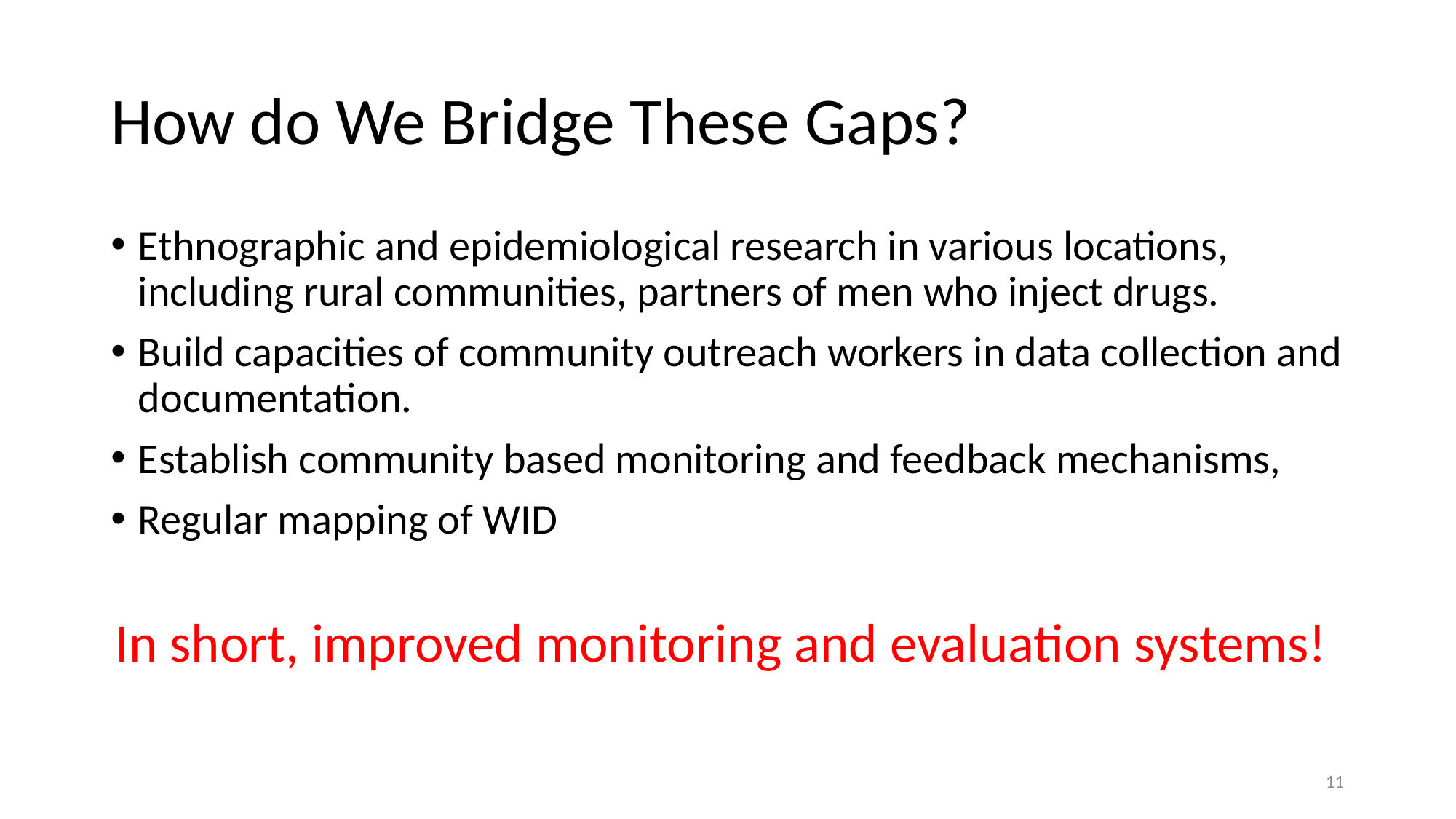

# How do We Bridge These Gaps?
Ethnographic and epidemiological research in various locations, including rural communities, partners of men who inject drugs.
Build capacities of community outreach workers in data collection and documentation.
Establish community based monitoring and feedback mechanisms,
Regular mapping of WID

In short, improved monitoring and evaluation systems!
11